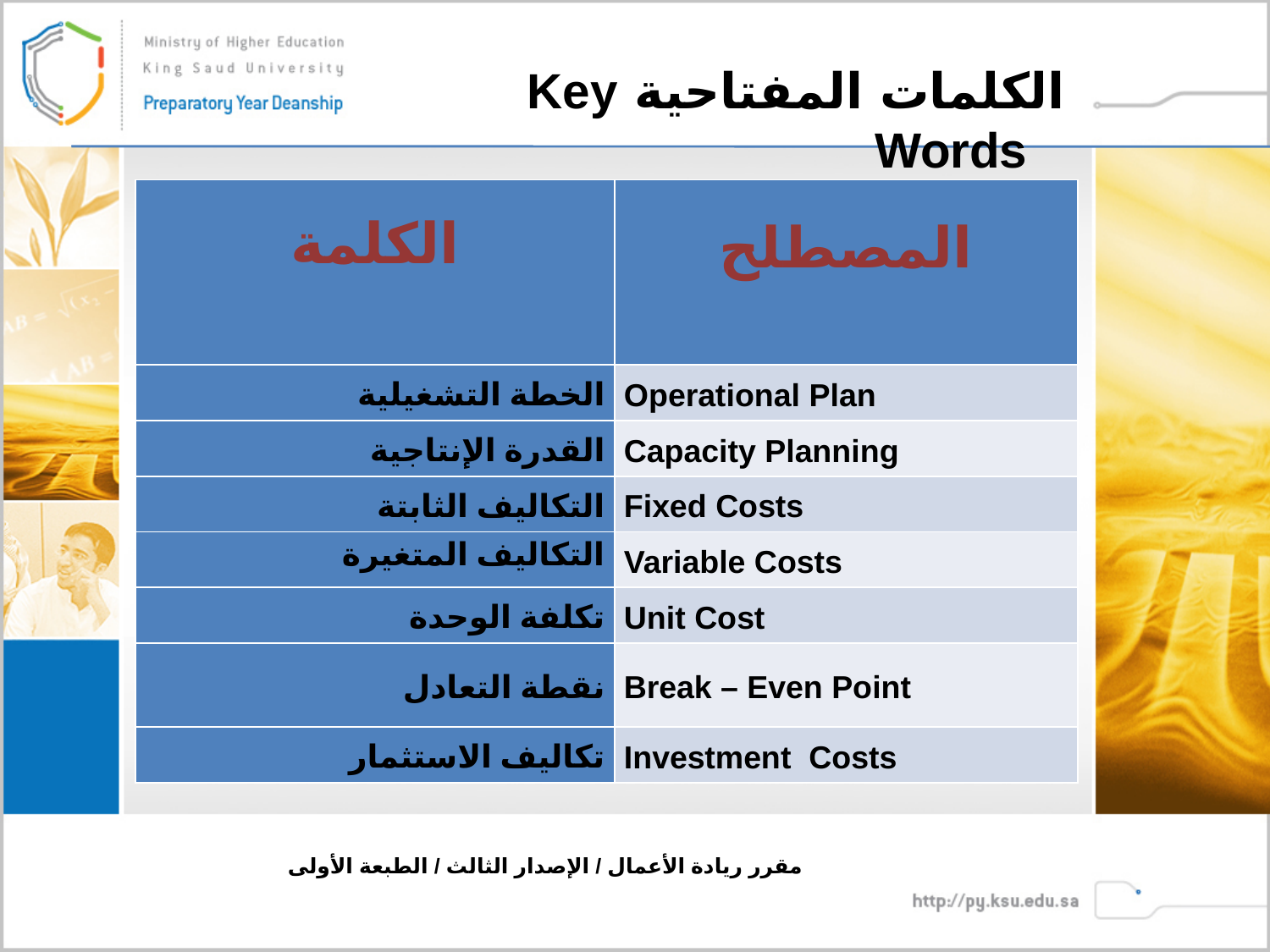

الكلمات المفتاحية Key Words
| الكلمة | المصطلح |
| --- | --- |
| الخطة التشغيلية | Operational Plan |
| القدرة الإنتاجية | Capacity Planning |
| التكاليف الثابتة | Fixed Costs |
| التكاليف المتغيرة | Variable Costs |
| تكلفة الوحدة | Unit Cost |
| نقطة التعادل | Break – Even Point |
| تكاليف الاستثمار | Investment Costs |
مقرر ريادة الأعمال / الإصدار الثالث / الطبعة الأولى